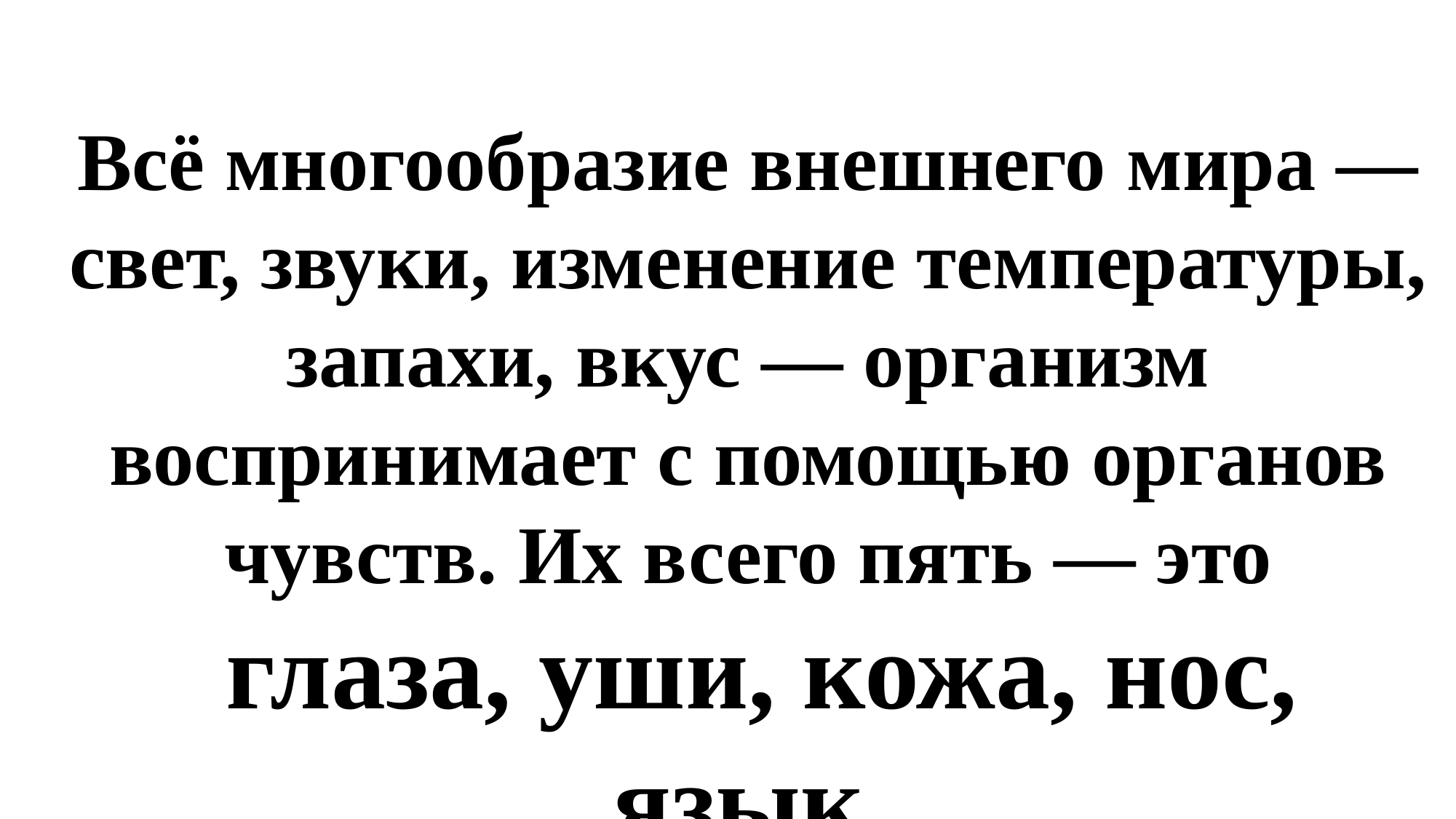

Всё многообразие внешнего мира — свет, звуки, изменение температуры, запахи, вкус — организм воспринимает с помощью органов чувств. Их всего пять — это
 глаза, уши, кожа, нос, язык.